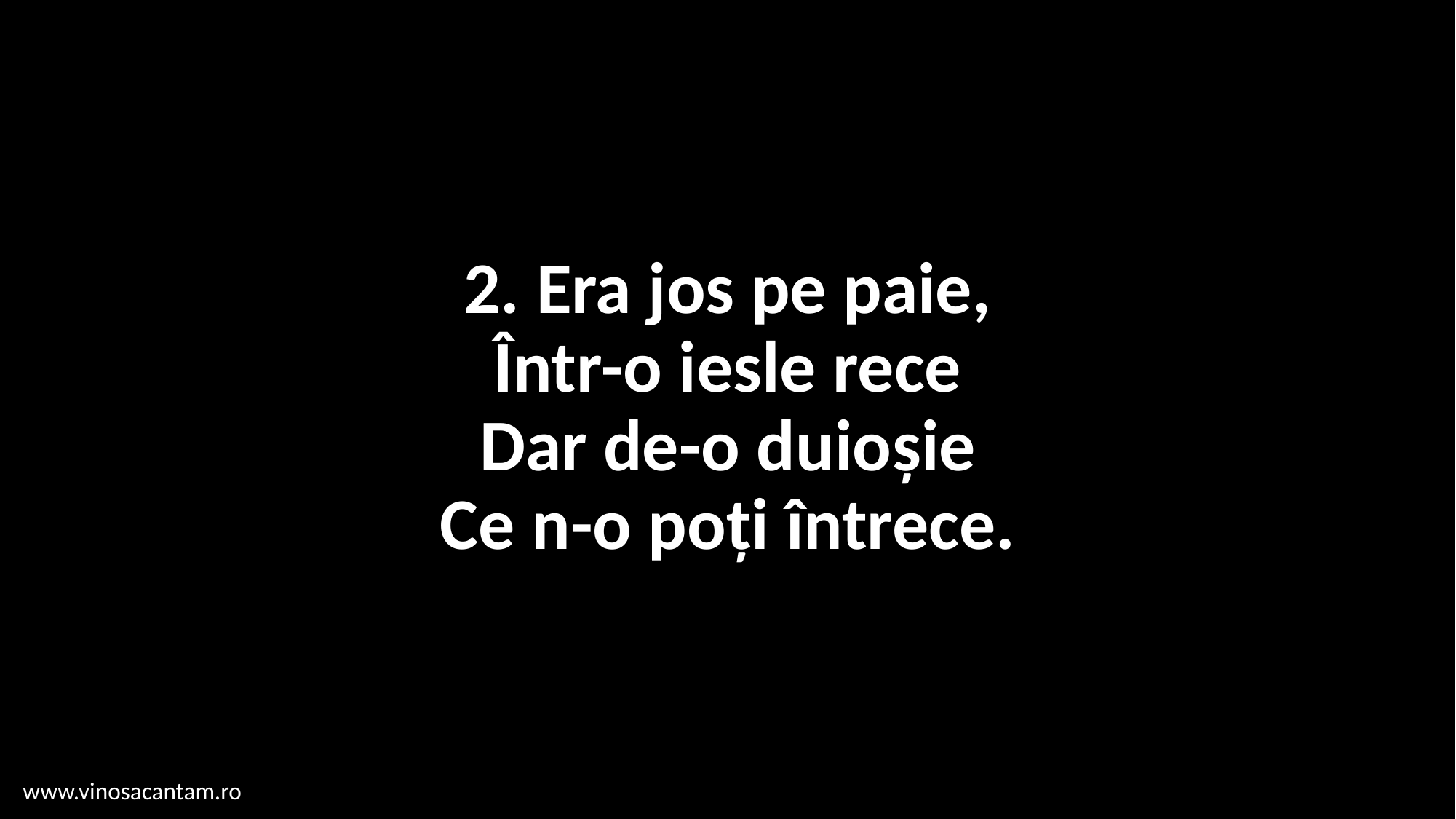

# 2. Era jos pe paie, Într-o iesle rece Dar de-o duioșie Ce n-o poți întrece.
www.vinosacantam.ro